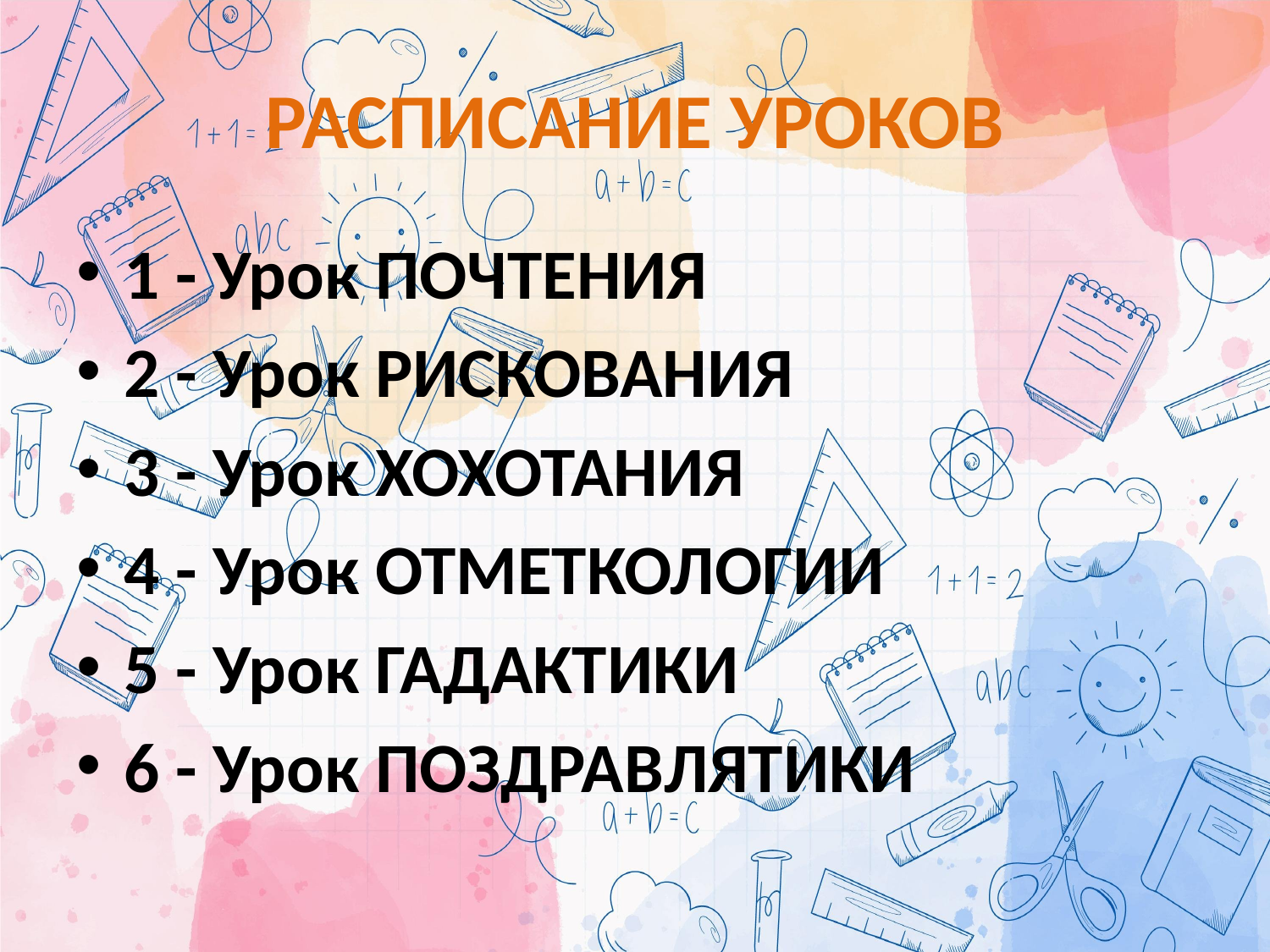

# РАСПИСАНИЕ УРОКОВ
1 - Урок ПОЧТЕНИЯ
2 - Урок РИСКОВАНИЯ
3 - Урок ХОХОТАНИЯ
4 - Урок ОТМЕТКОЛОГИИ
5 - Урок ГАДАКТИКИ
6 - Урок ПОЗДРАВЛЯТИКИ